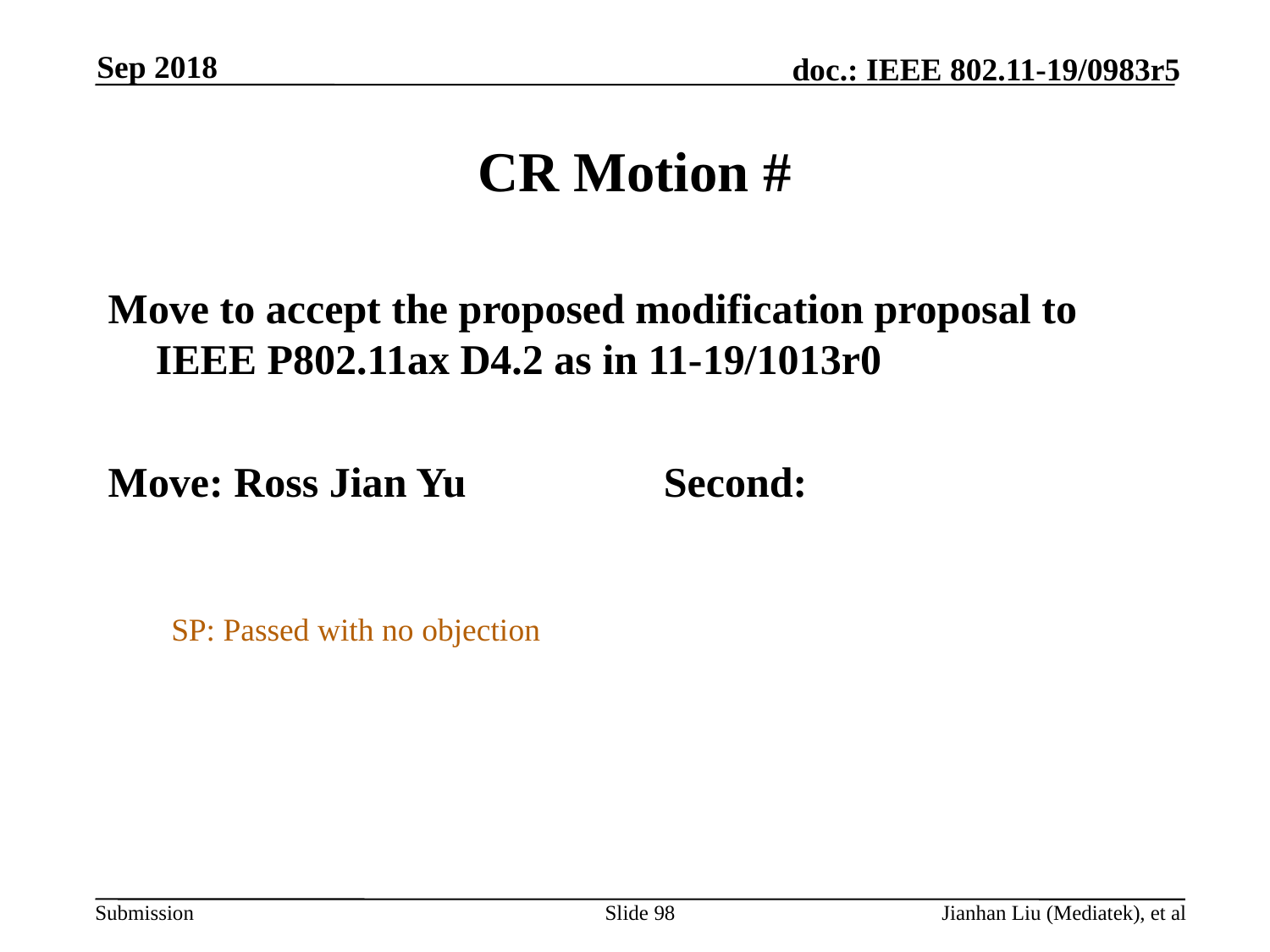

Sep 2018
# CR Motion #
Move to accept the proposed modification proposal to IEEE P802.11ax D4.2 as in 11-19/1013r0

Move: Ross Jian Yu		Second:

SP: Passed with no objection
Slide 98
Jianhan Liu (Mediatek), et al